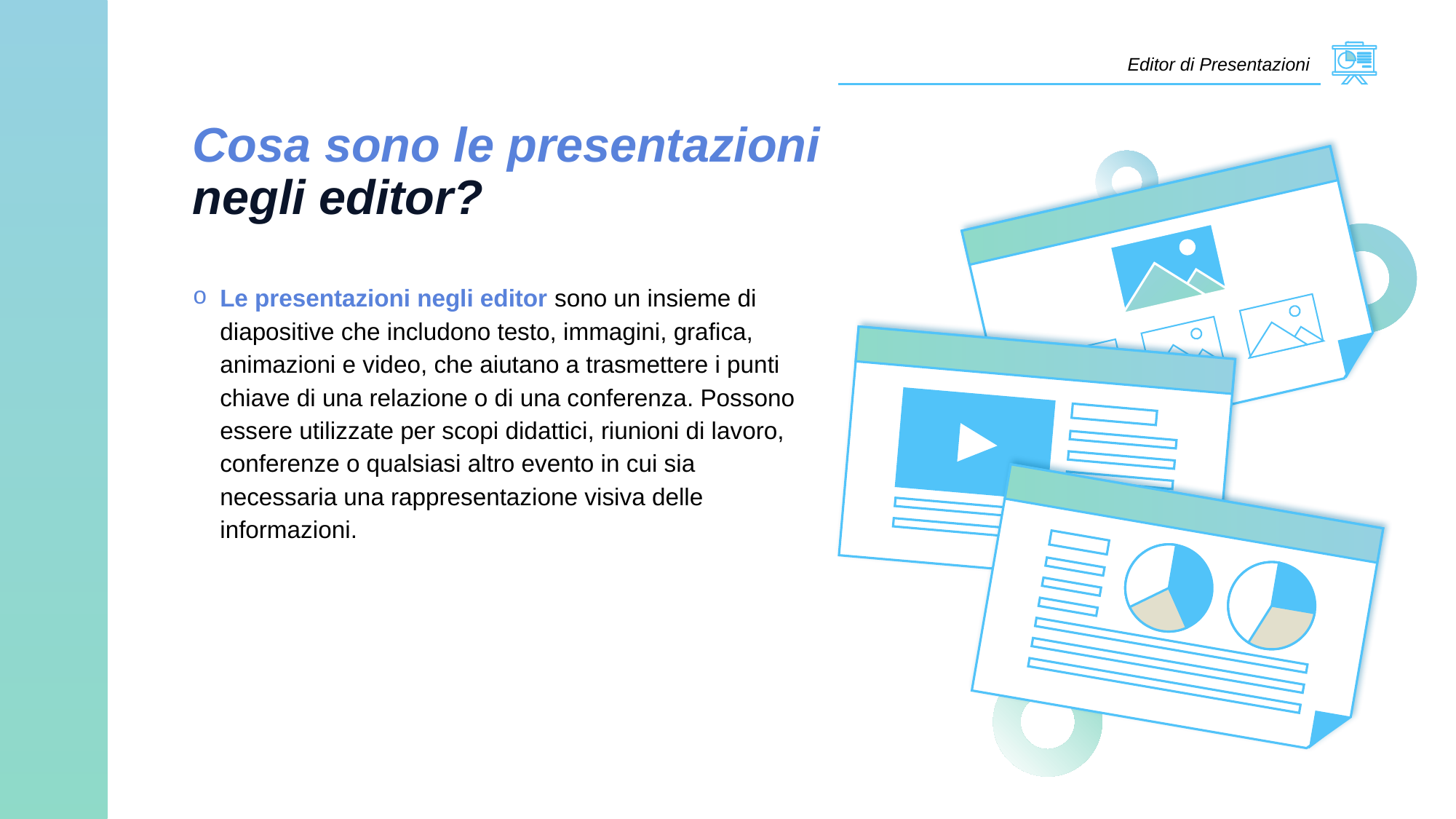

# Cosa sono le presentazioni negli editor?

Le presentazioni negli editor sono un insieme di diapositive che includono testo, immagini, grafica, animazioni e video, che aiutano a trasmettere i punti chiave di una relazione o di una conferenza. Possono essere utilizzate per scopi didattici, riunioni di lavoro, conferenze o qualsiasi altro evento in cui sia necessaria una rappresentazione visiva delle informazioni.

3